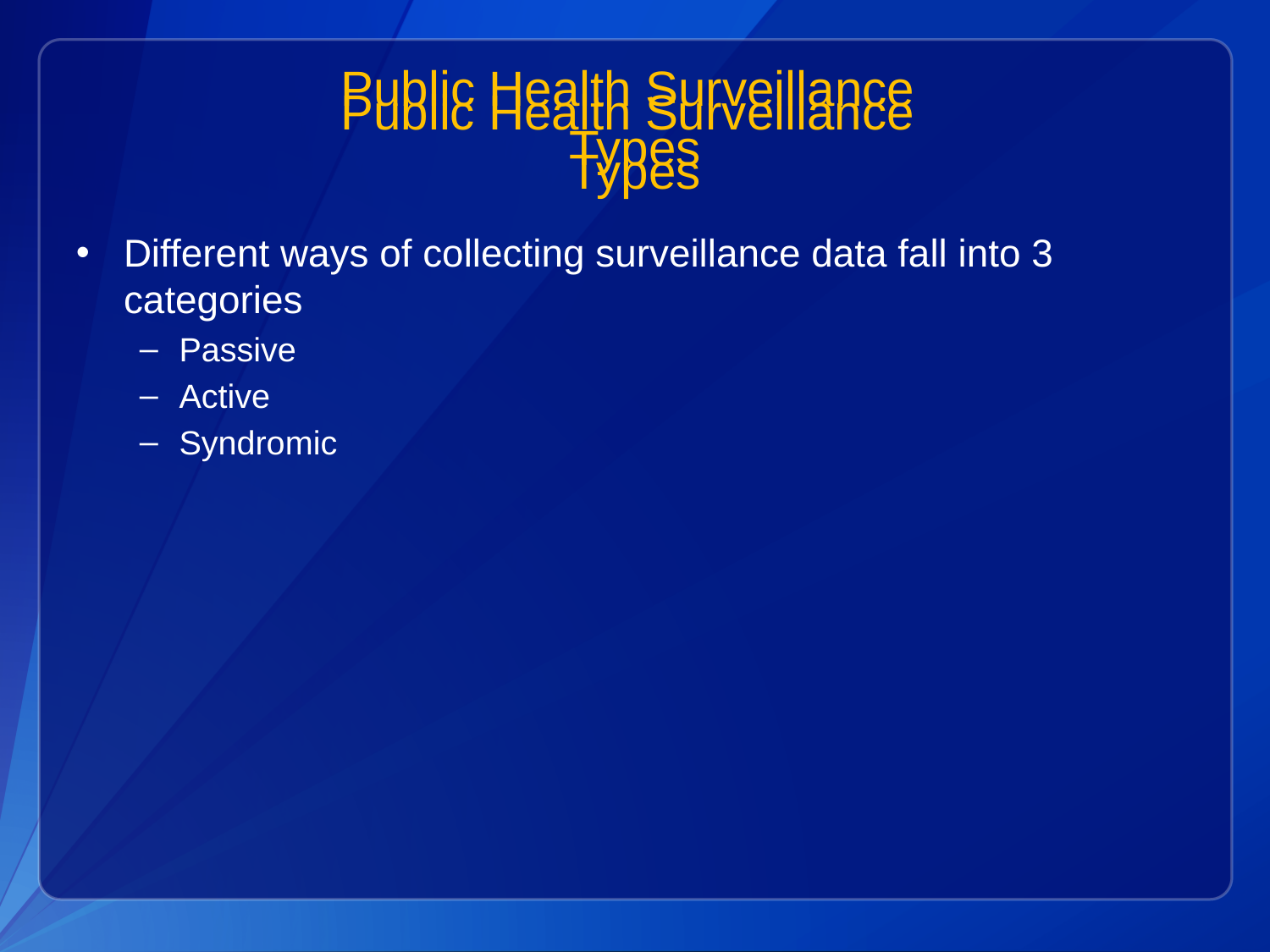

Public Health Surveillance
Types
Public Health Surveillance
Types
Different ways of collecting surveillance data fall into 3 categories
Passive
Active
Syndromic